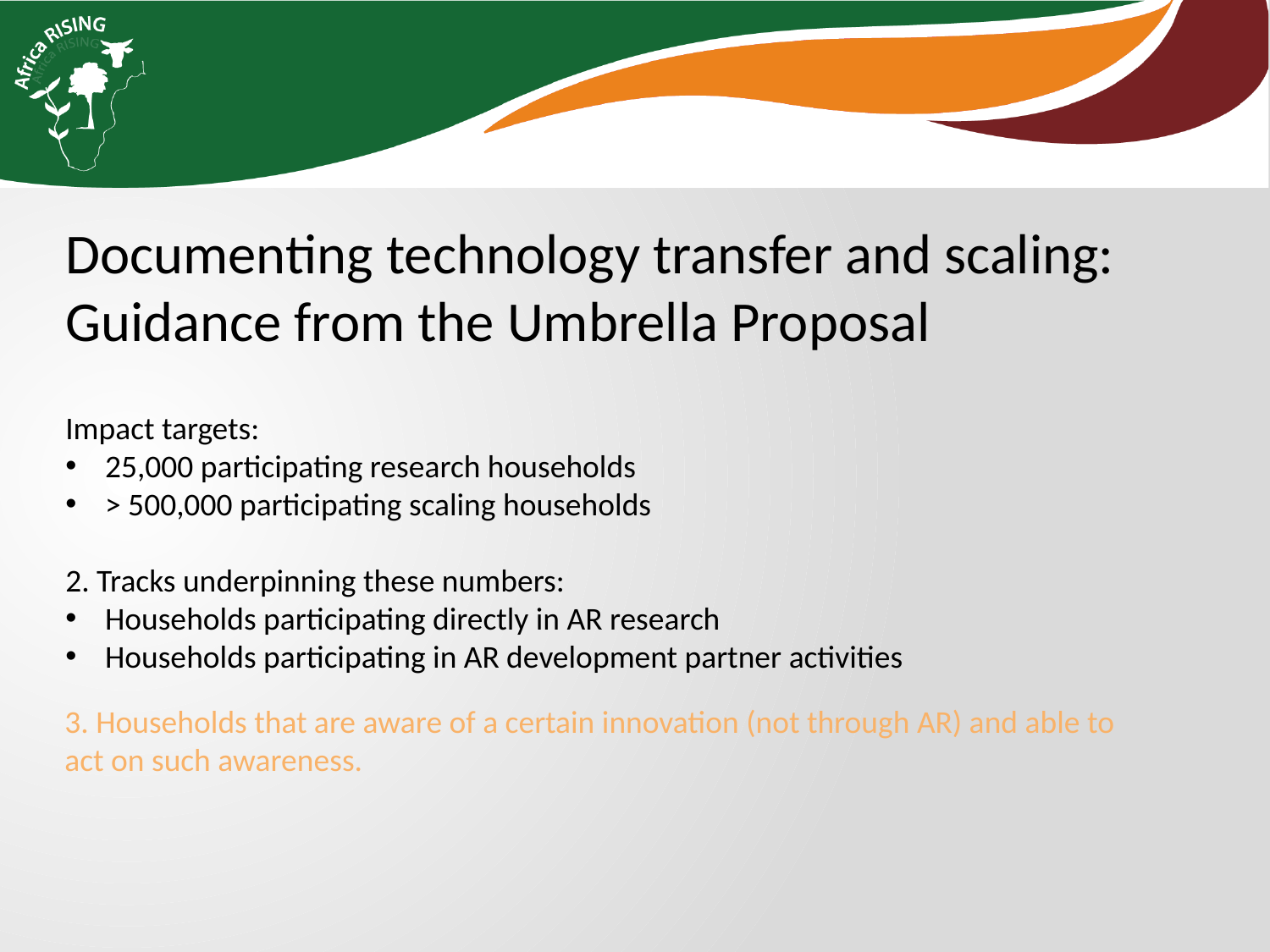

Documenting technology transfer and scaling: Guidance from the Umbrella Proposal
Impact targets:
25,000 participating research households
> 500,000 participating scaling households

2. Tracks underpinning these numbers:
Households participating directly in AR research
Households participating in AR development partner activities
3. Households that are aware of a certain innovation (not through AR) and able to act on such awareness.